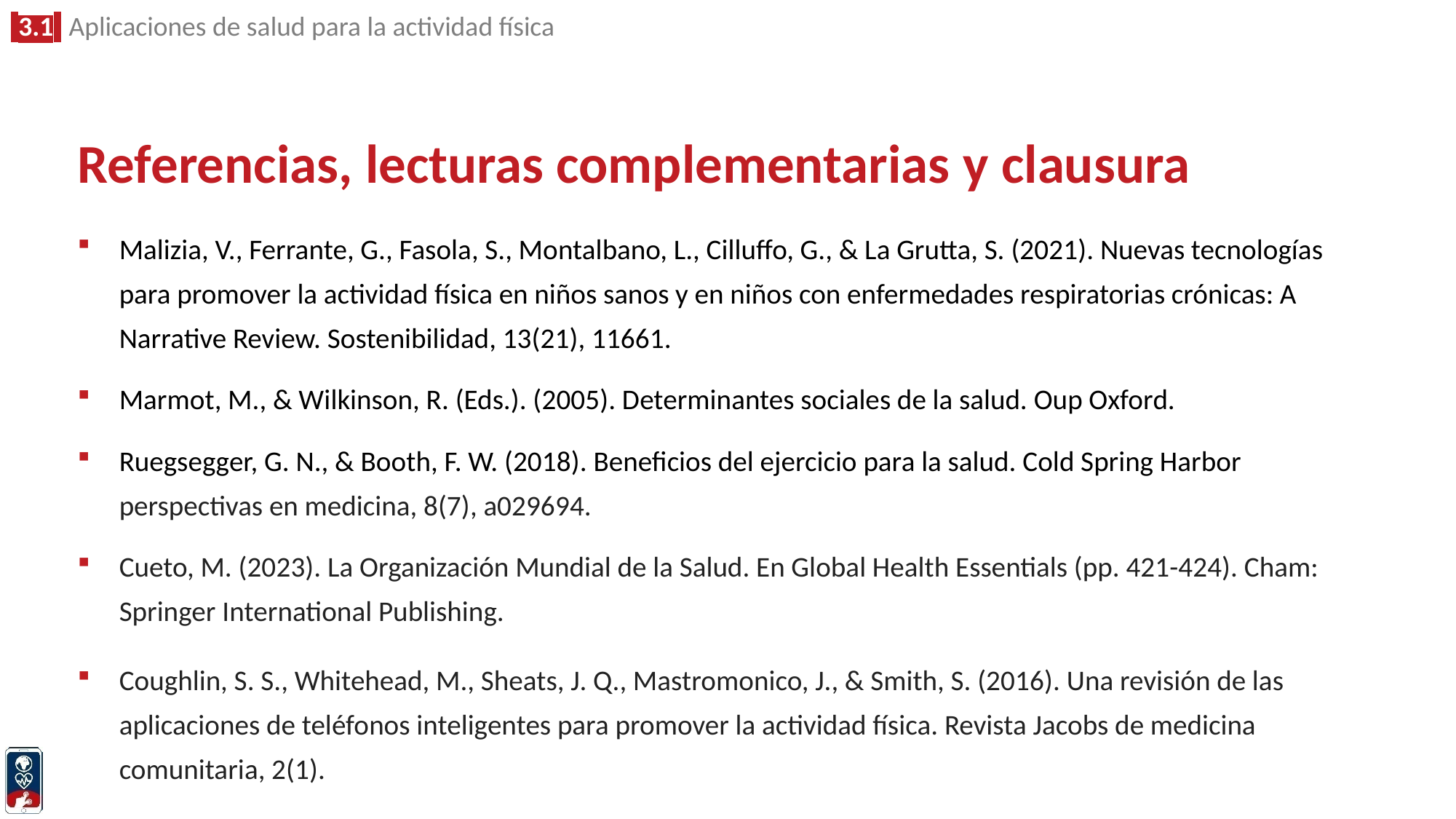

# Referencias, lecturas complementarias y clausura
Malizia, V., Ferrante, G., Fasola, S., Montalbano, L., Cilluffo, G., & La Grutta, S. (2021). Nuevas tecnologías para promover la actividad física en niños sanos y en niños con enfermedades respiratorias crónicas: A Narrative Review. Sostenibilidad, 13(21), 11661.
Marmot, M., & Wilkinson, R. (Eds.). (2005). Determinantes sociales de la salud. Oup Oxford.
Ruegsegger, G. N., & Booth, F. W. (2018). Beneficios del ejercicio para la salud. Cold Spring Harbor perspectivas en medicina, 8(7), a029694.
Cueto, M. (2023). La Organización Mundial de la Salud. En Global Health Essentials (pp. 421-424). Cham: Springer International Publishing.
Coughlin, S. S., Whitehead, M., Sheats, J. Q., Mastromonico, J., & Smith, S. (2016). Una revisión de las aplicaciones de teléfonos inteligentes para promover la actividad física. Revista Jacobs de medicina comunitaria, 2(1).